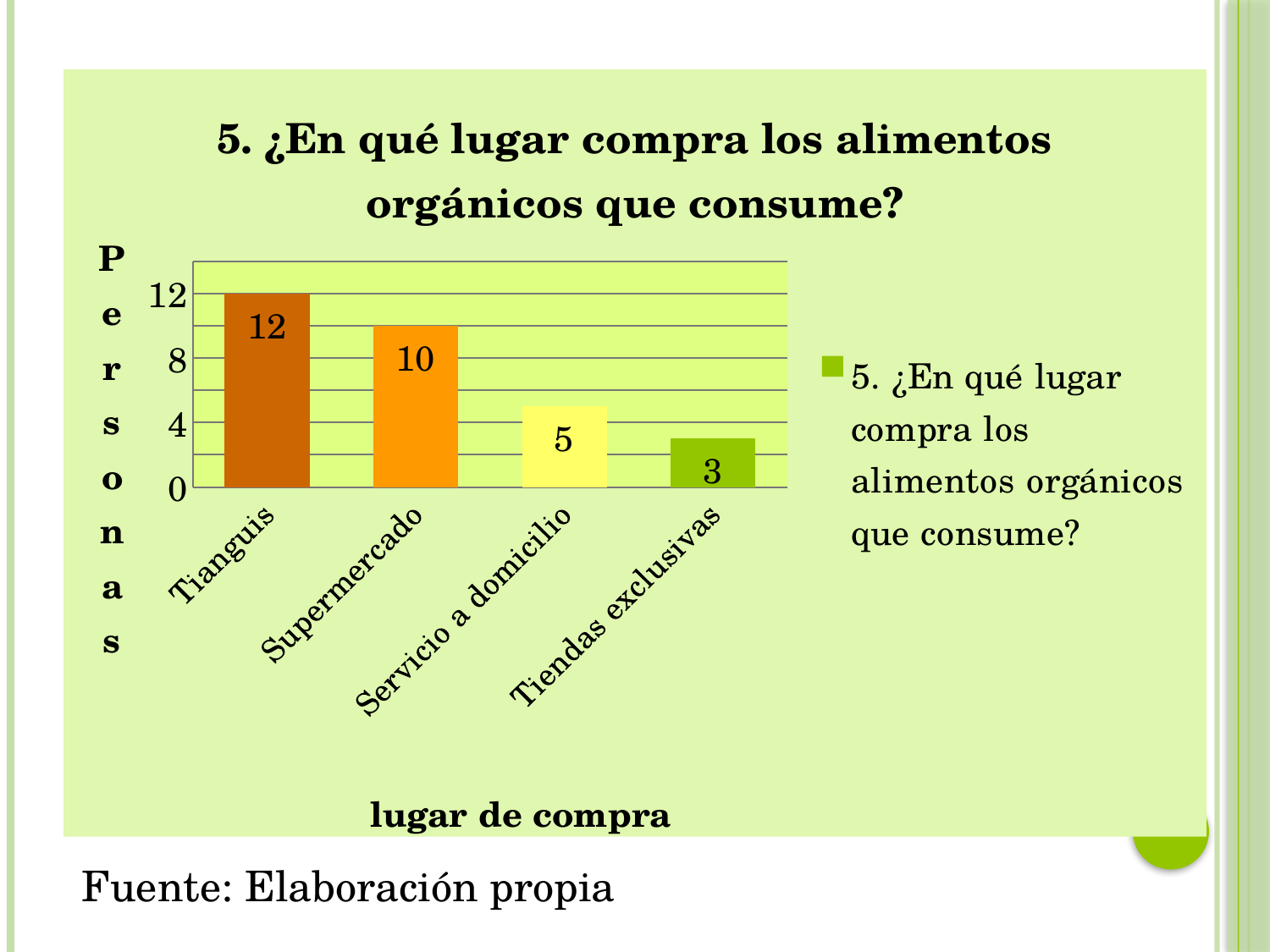

### Chart:

| Category | 5. ¿En qué lugar compra los alimentos orgánicos que consume? |
|---|---|
| Tianguis | 12.0 |
| Supermercado | 10.0 |
| Servicio a domicilio | 5.0 |
| Tiendas exclusivas | 3.0 |
Fuente: Elaboración propia